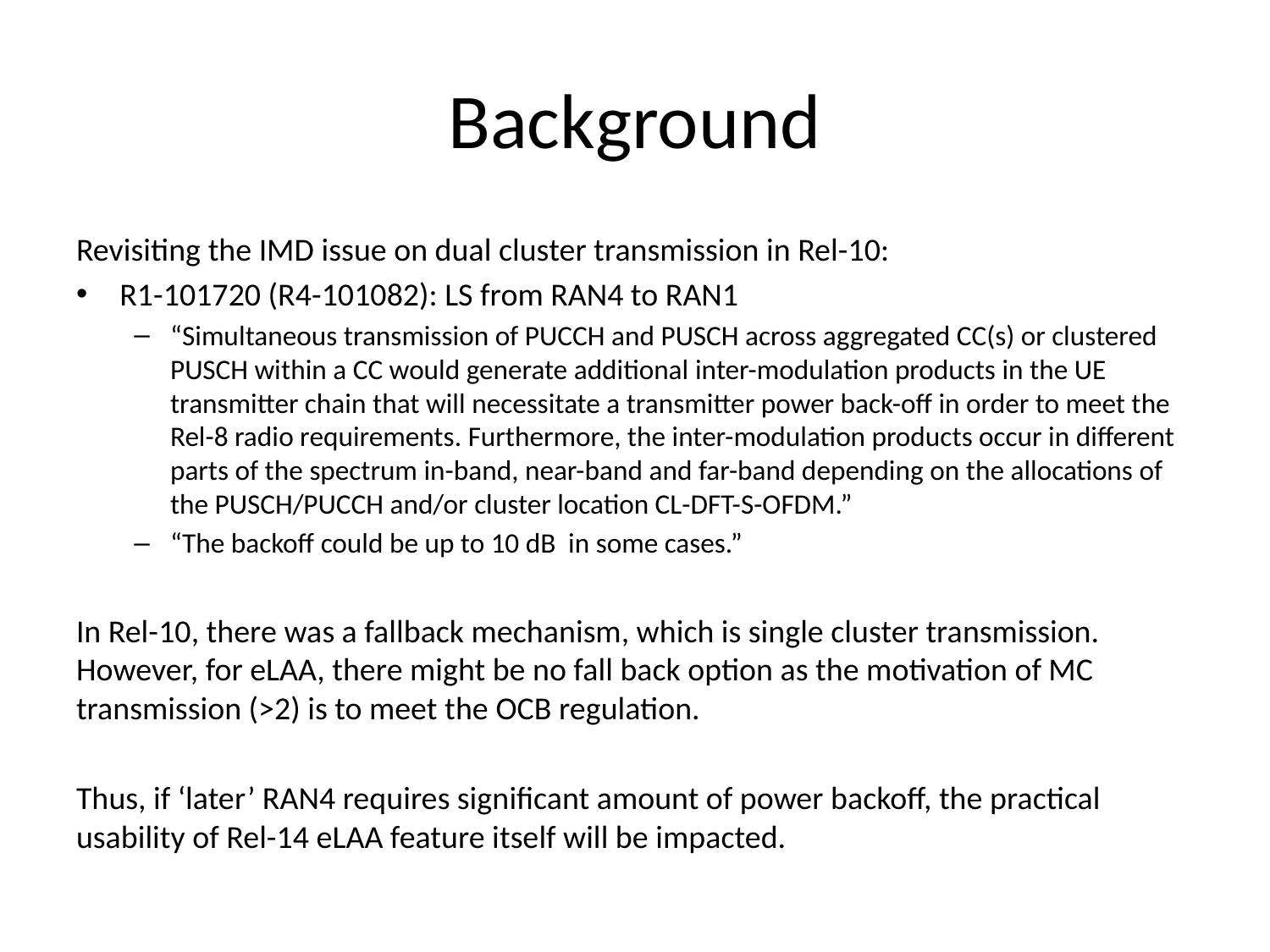

# Background
Revisiting the IMD issue on dual cluster transmission in Rel-10:
R1-101720 (R4-101082): LS from RAN4 to RAN1
“Simultaneous transmission of PUCCH and PUSCH across aggregated CC(s) or clustered PUSCH within a CC would generate additional inter-modulation products in the UE transmitter chain that will necessitate a transmitter power back-off in order to meet the Rel-8 radio requirements. Furthermore, the inter-modulation products occur in different parts of the spectrum in-band, near-band and far-band depending on the allocations of the PUSCH/PUCCH and/or cluster location CL-DFT-S-OFDM.”
“The backoff could be up to 10 dB  in some cases.”

In Rel-10, there was a fallback mechanism, which is single cluster transmission. However, for eLAA, there might be no fall back option as the motivation of MC transmission (>2) is to meet the OCB regulation.

Thus, if ‘later’ RAN4 requires significant amount of power backoff, the practical usability of Rel-14 eLAA feature itself will be impacted.